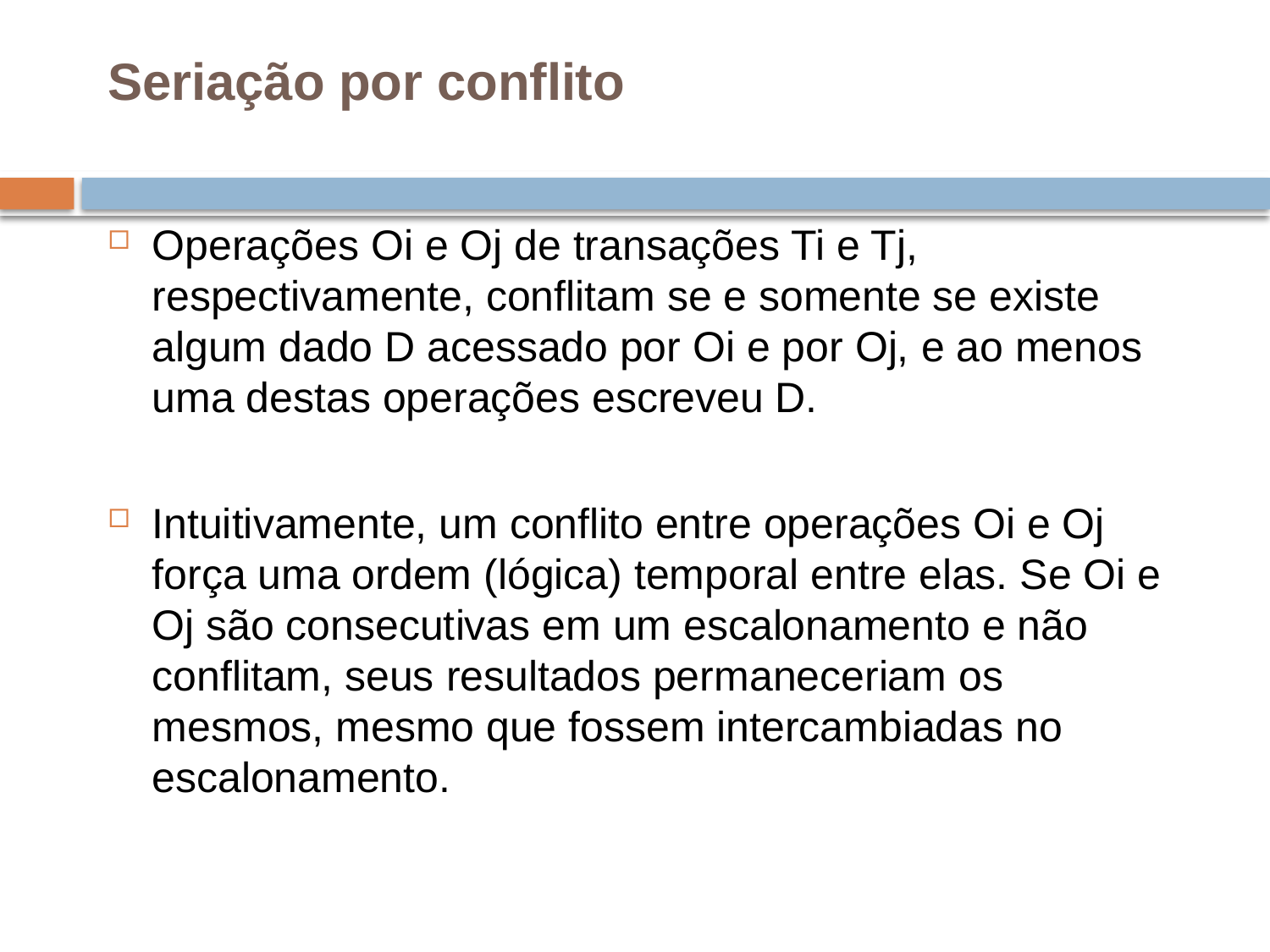

# Seriação por conflito
Operações Oi e Oj de transações Ti e Tj, respectivamente, conflitam se e somente se existe algum dado D acessado por Oi e por Oj, e ao menos uma destas operações escreveu D.

Intuitivamente, um conflito entre operações Oi e Oj força uma ordem (lógica) temporal entre elas. Se Oi e Oj são consecutivas em um escalonamento e não conflitam, seus resultados permaneceriam os mesmos, mesmo que fossem intercambiadas no escalonamento.